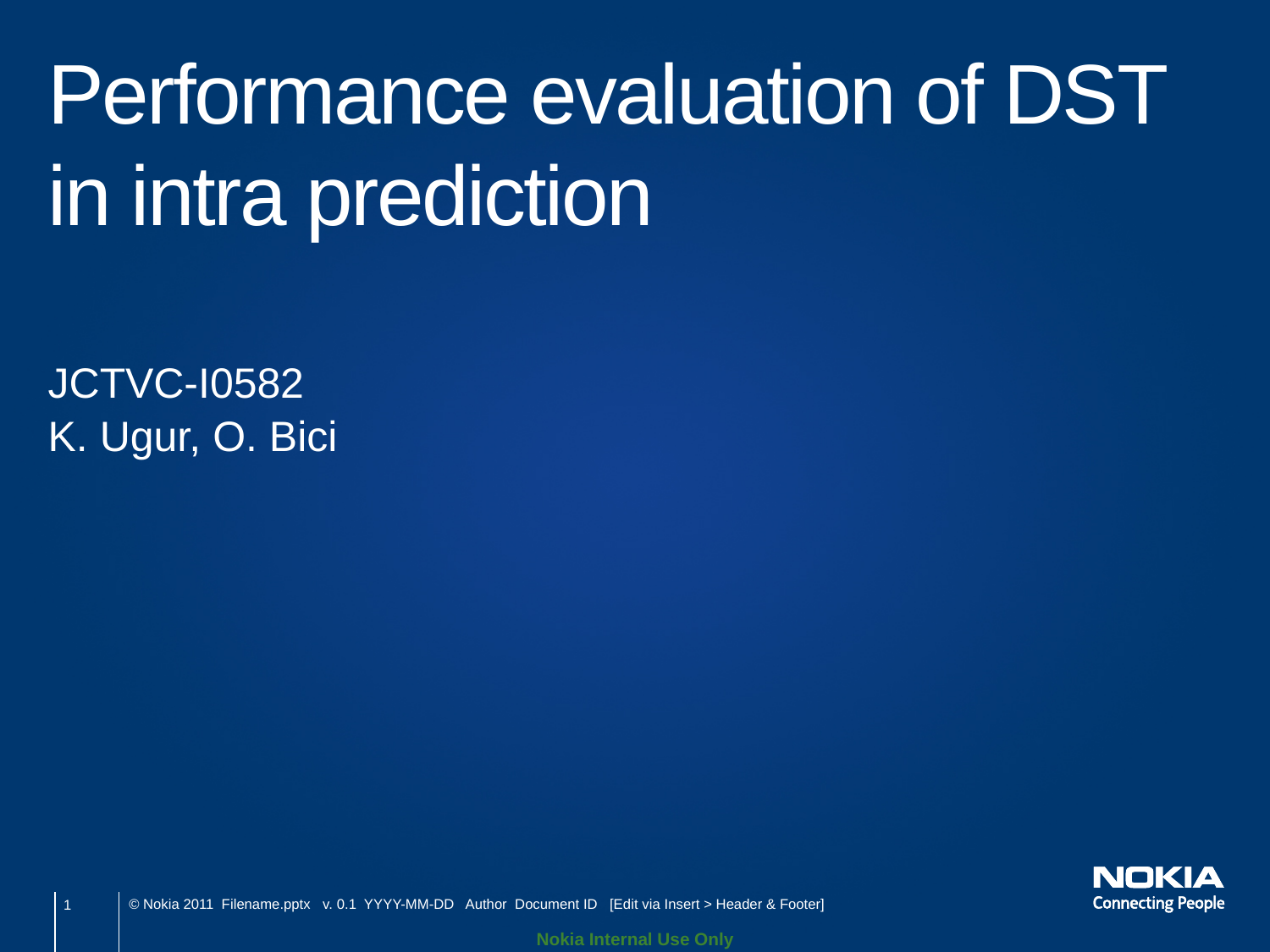

# Performance evaluation of DST in intra prediction
JCTVC-I0582
K. Ugur, O. Bici
© Nokia 2011  Filename.pptx   v. 0.1  YYYY-MM-DD   Author  Document ID   [Edit via Insert > Header & Footer]
1